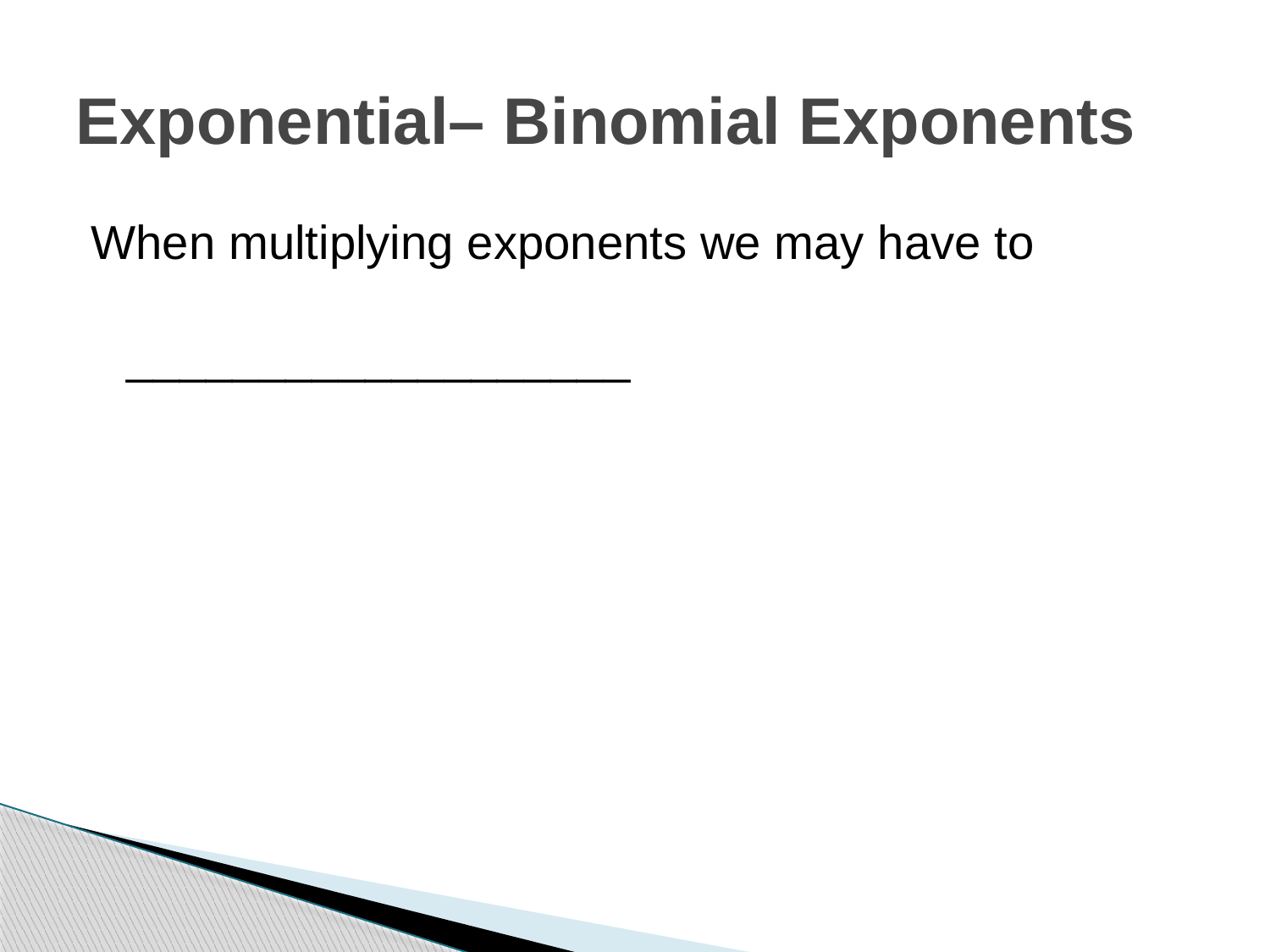

# Exponential– Binomial Exponents
When multiplying exponents we may have to
___________________